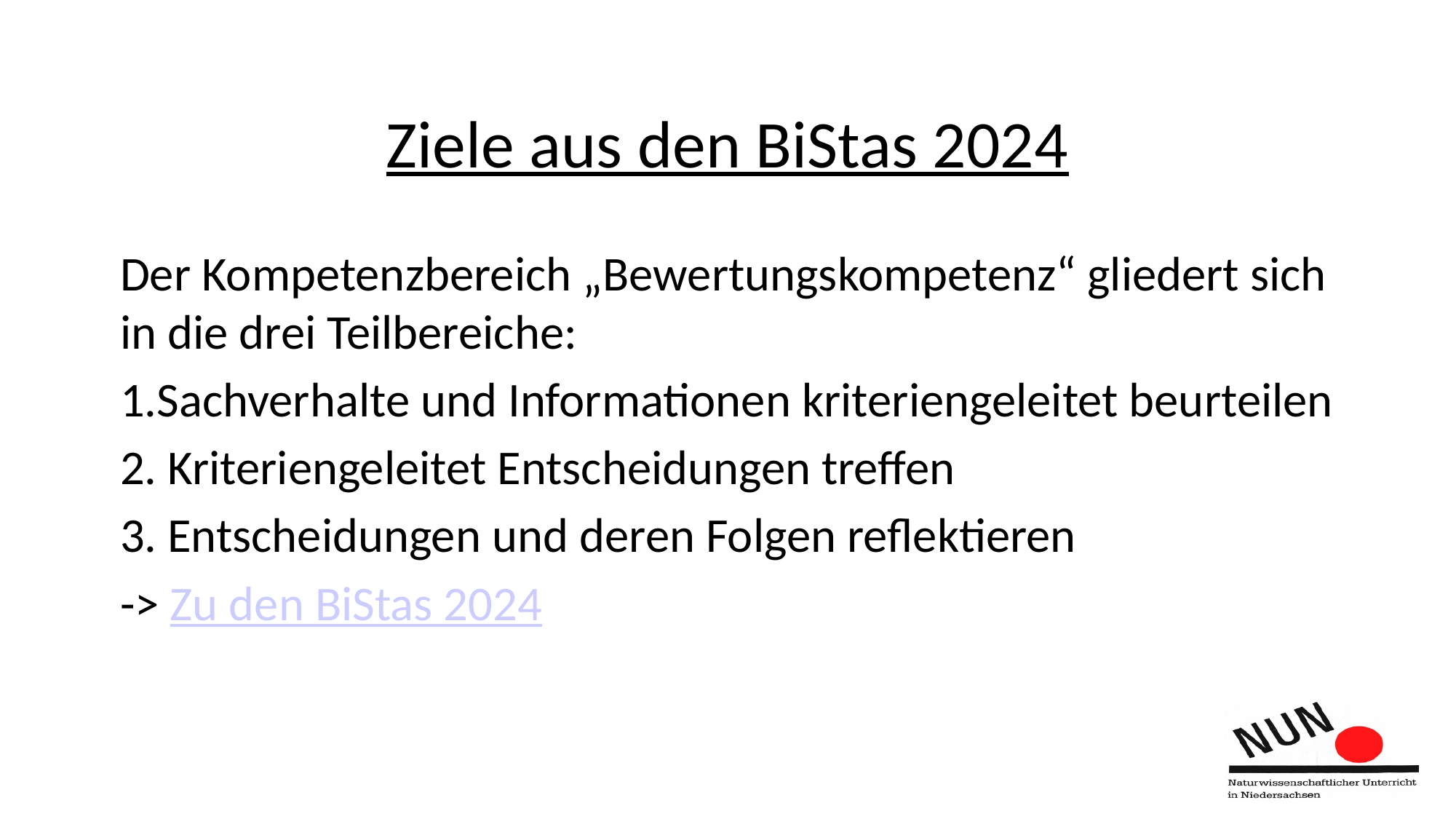

# Ziele aus den BiStas 2024
Der Kompetenzbereich „Bewertungskompetenz“ gliedert sich in die drei Teilbereiche:
Sachverhalte und Informationen kriteriengeleitet beurteilen
2. Kriteriengeleitet Entscheidungen treffen
3. Entscheidungen und deren Folgen reflektieren
-> Zu den BiStas 2024